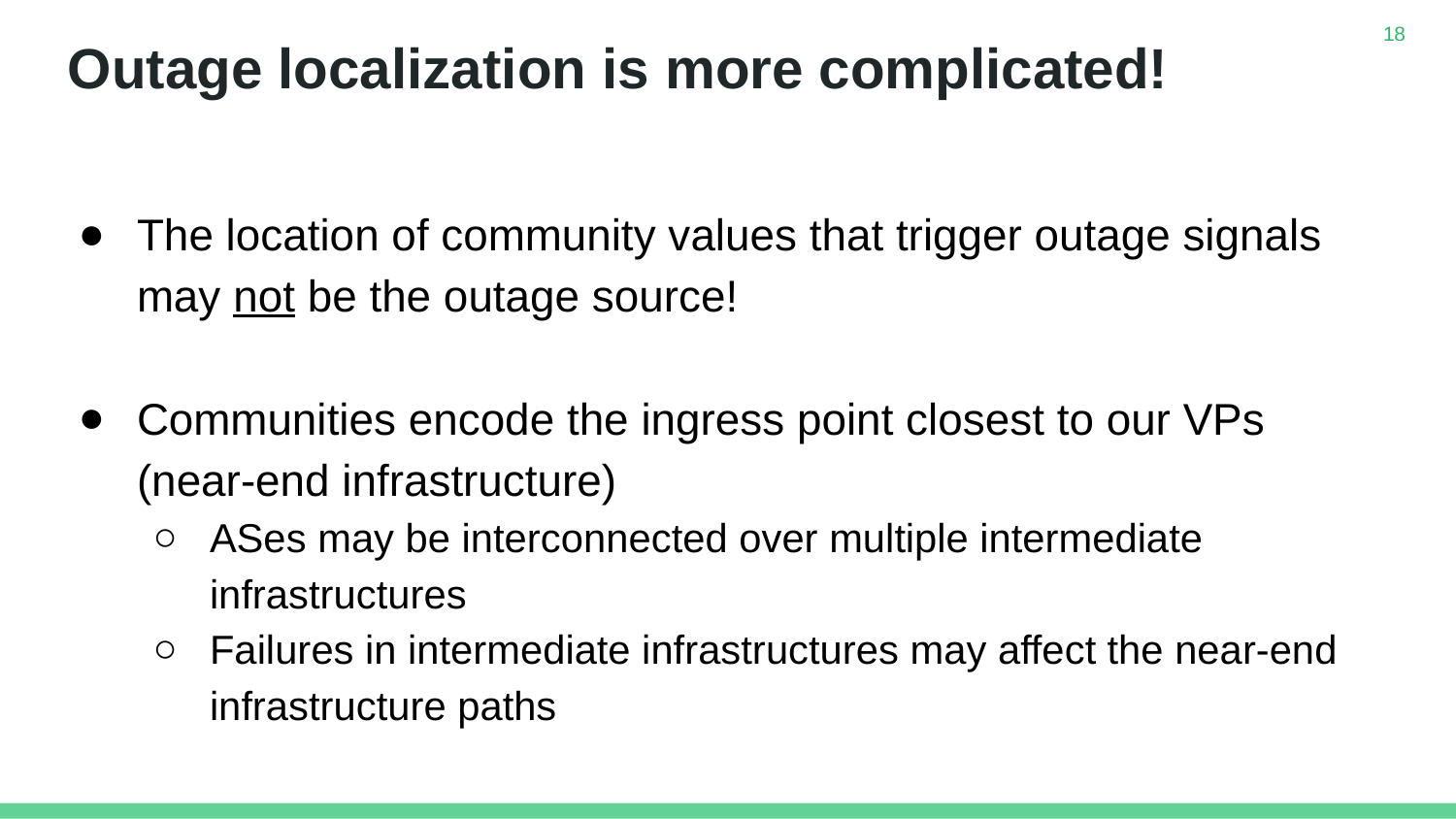

18
# Outage localization is more complicated!
The location of community values that trigger outage signals may not be the outage source!

Communities encode the ingress point closest to our VPs (near-end infrastructure)
ASes may be interconnected over multiple intermediate infrastructures
Failures in intermediate infrastructures may affect the near-end infrastructure paths